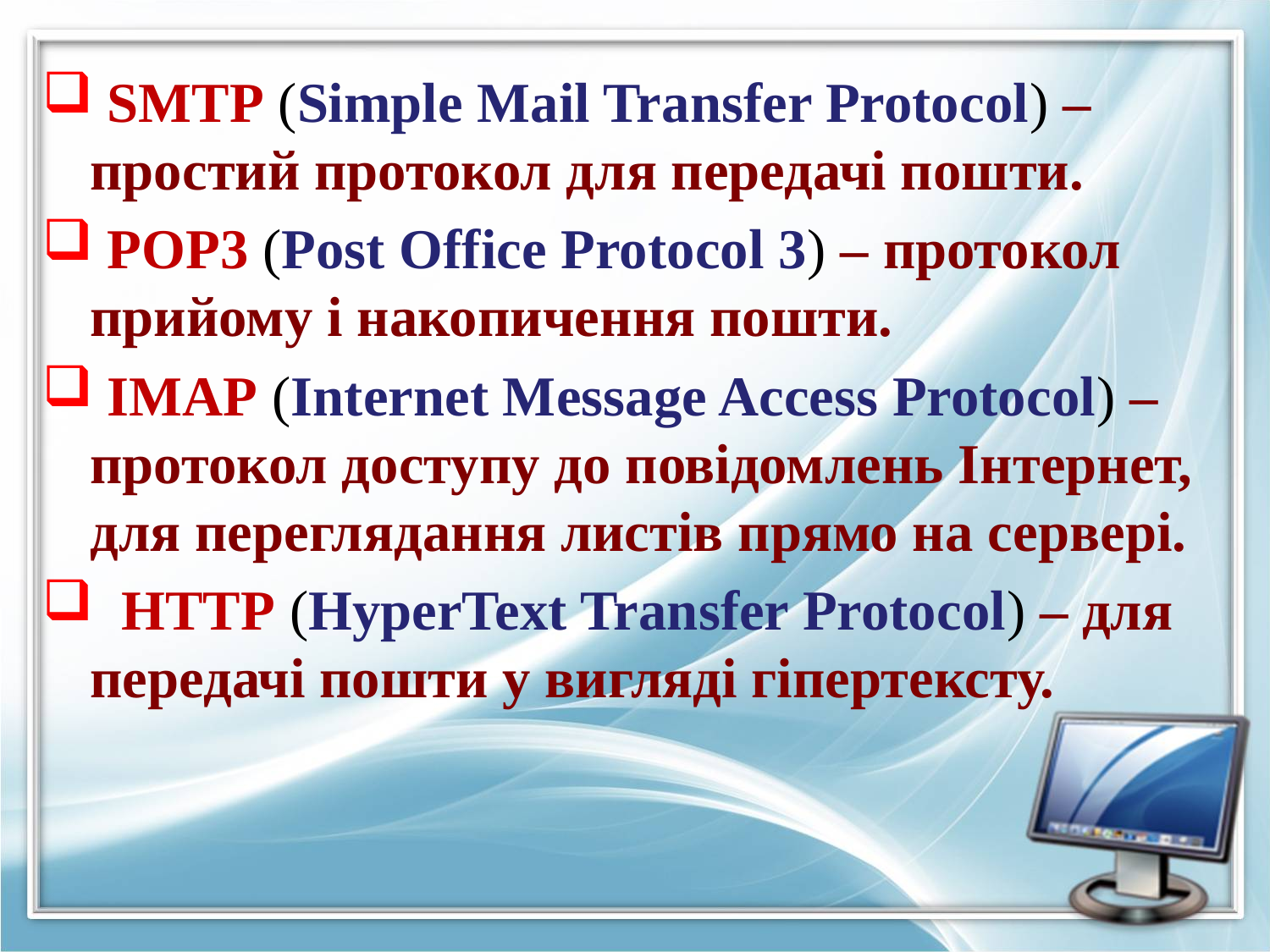

SMTP (Simple Mail Transfer Protocol) – простий протокол для передачі пошти.
 POP3 (Post Office Protocol 3) – протокол прийому і накопичення пошти.
 IMAP (Internet Message Access Protocol) – протокол доступу до повідомлень Інтернет, для переглядання листів прямо на сервері.
  HTTP (HyperText Transfer Protocol) – для передачі пошти у вигляді гіпертексту.